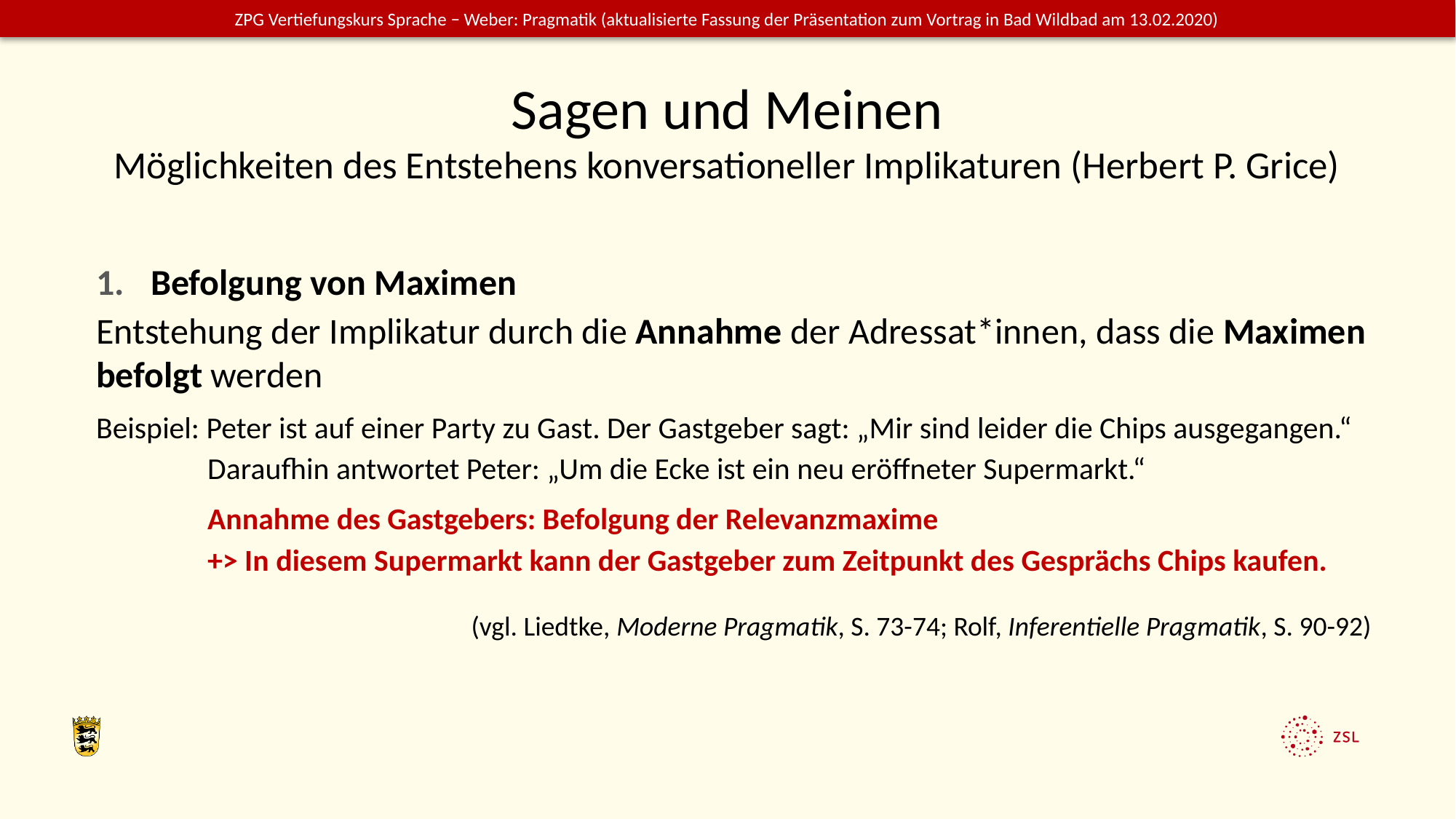

# Sagen und Meinen Möglichkeiten des Entstehens konversationeller Implikaturen (Herbert P. Grice)
Befolgung von Maximen
Entstehung der Implikatur durch die Annahme der Adressat*innen, dass die Maximen befolgt werden
Beispiel: Peter ist auf einer Party zu Gast. Der Gastgeber sagt: „Mir sind leider die Chips ausgegangen.“
Daraufhin antwortet Peter: „Um die Ecke ist ein neu eröffneter Supermarkt.“
Annahme des Gastgebers: Befolgung der Relevanzmaxime
+> In diesem Supermarkt kann der Gastgeber zum Zeitpunkt des Gesprächs Chips kaufen.
(vgl. Liedtke, Moderne Pragmatik, S. 73-74; Rolf, Inferentielle Pragmatik, S. 90-92)